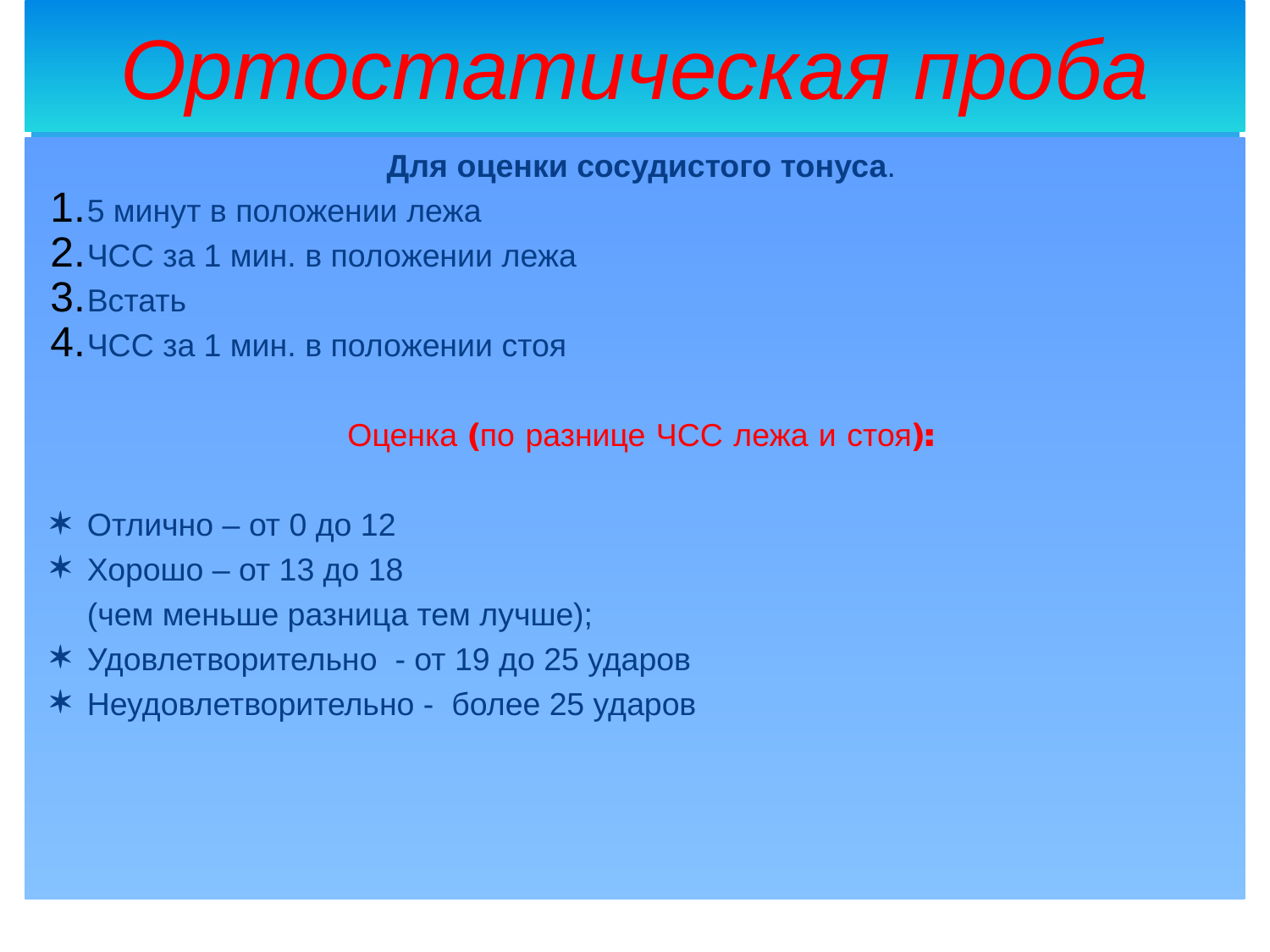

Ортостатическая проба
Для оценки сосудистого тонуса.
5 минут в положении лежа
ЧСС за 1 мин. в положении лежа
Встать
ЧСС за 1 мин. в положении стоя

Оценка (по разнице ЧСС лежа и стоя):

Отлично – от 0 до 12
Хорошо – от 13 до 18
	(чем меньше разница тем лучше);
Удовлетворительно  - от 19 до 25 ударов
Неудовлетворительно -  более 25 ударов